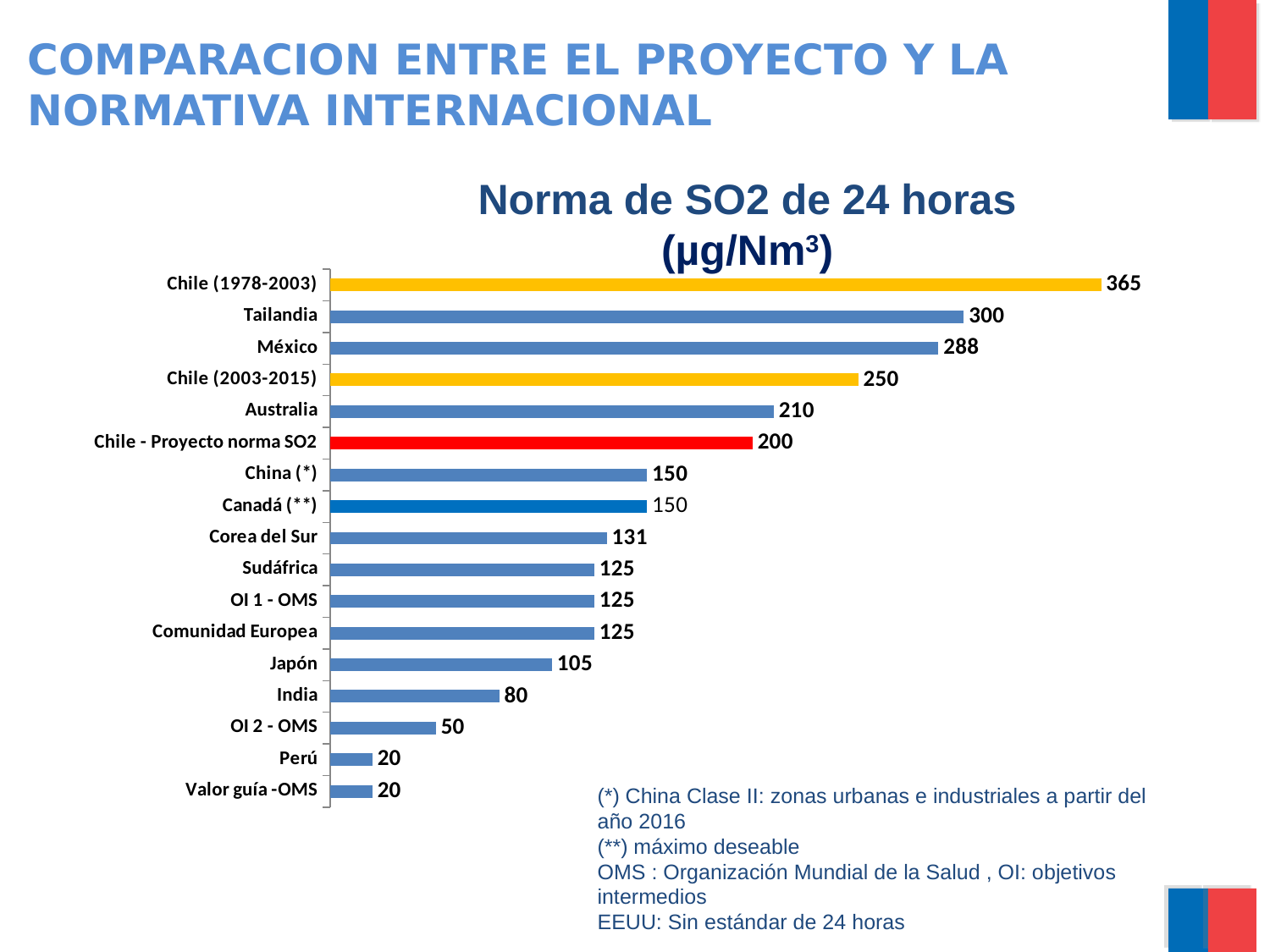

COMPARACION ENTRE EL PROYECTO Y LA NORMATIVA INTERNACIONAL
Norma de SO2 de 24 horas (µg/Nm3)

### Chart

| Category |  |
|---|---|
| Valor guía -OMS | 20.0 |
| Perú | 20.0 |
| OI 2 - OMS | 50.0 |
| India | 80.0 |
| Japón | 105.0 |
| Comunidad Europea | 125.0 |
| OI 1 - OMS | 125.0 |
| Sudáfrica | 125.0 |
| Corea del Sur | 131.0 |
| Canadá (**) | 150.0 |
| China (*) | 150.0 |
| Chile - Proyecto norma SO2 | 200.0 |
| Australia | 210.0 |
| Chile (2003-2015) | 250.0 |
| México | 288.0 |
| Tailandia | 300.0 |
| Chile (1978-2003) | 365.0 |
(*) China Clase II: zonas urbanas e industriales a partir del año 2016
(**) máximo deseable
OMS : Organización Mundial de la Salud , OI: objetivos intermedios
EEUU: Sin estándar de 24 horas